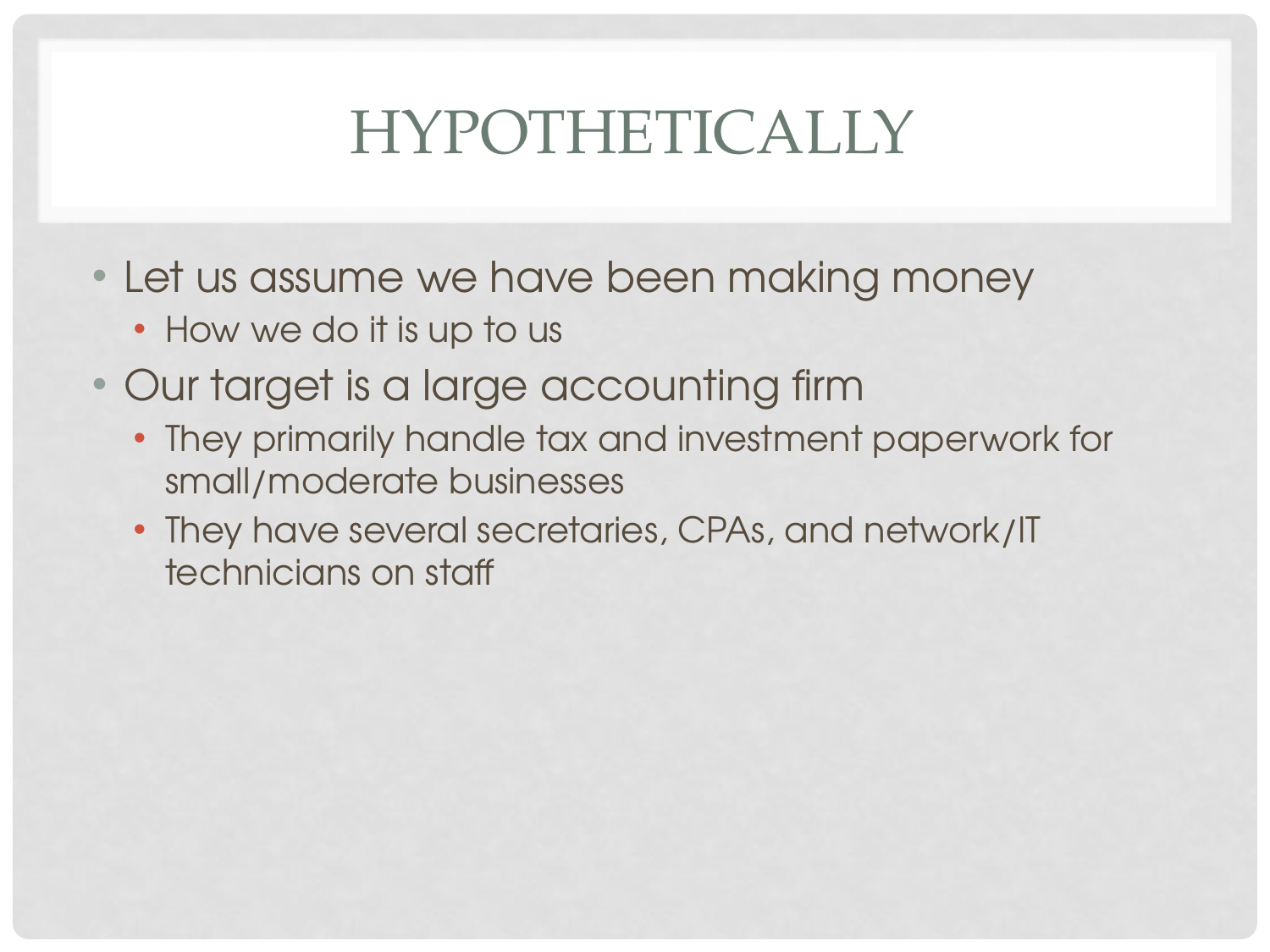

# hypothetically
Let us assume we have been making money
How we do it is up to us
Our target is a large accounting firm
They primarily handle tax and investment paperwork for small/moderate businesses
They have several secretaries, CPAs, and network/IT technicians on staff